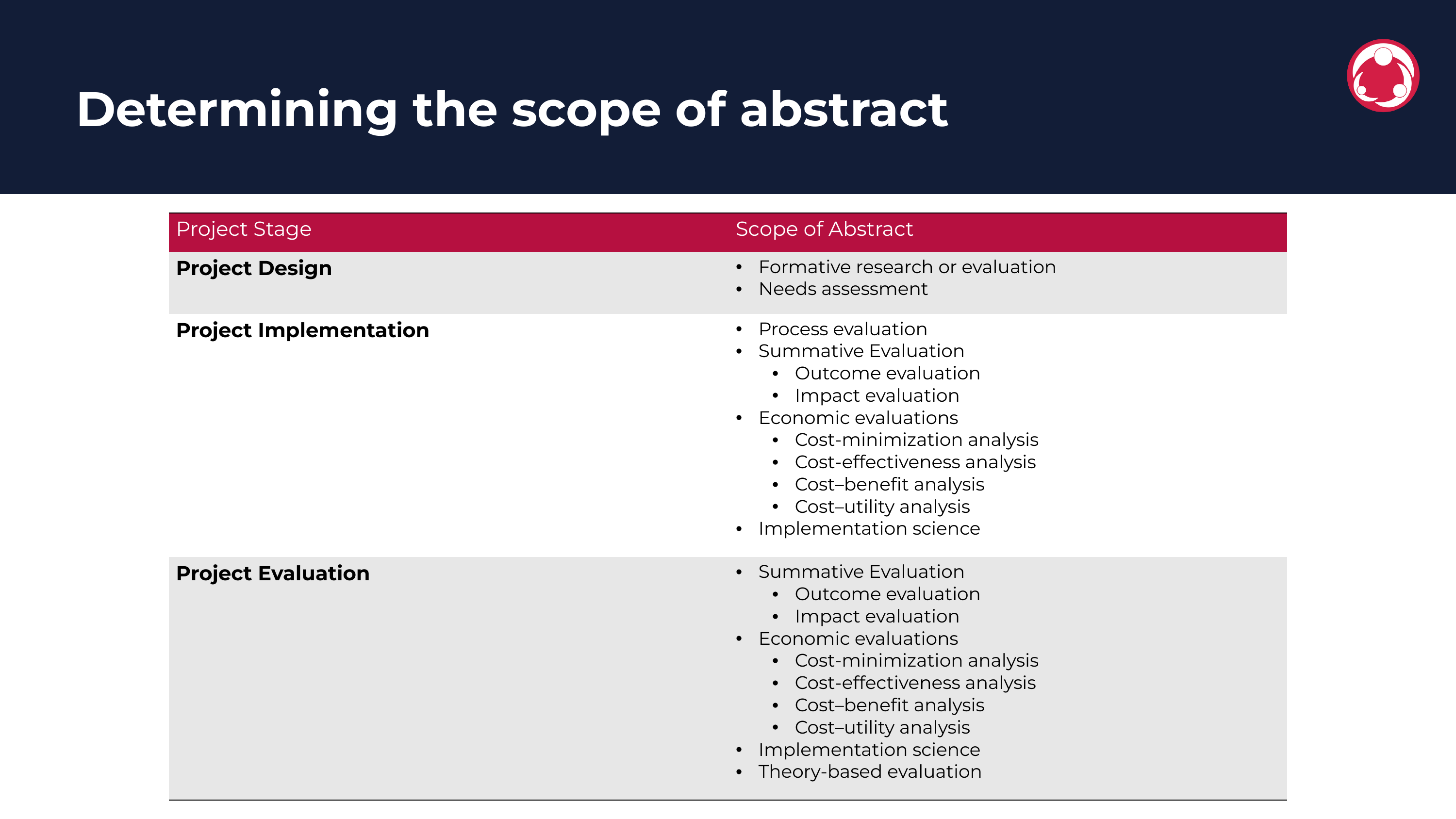

Determining the scope of abstract
| Project Stage | Scope of Abstract |
| --- | --- |
| Project Design | Formative research or evaluation Needs assessment |
| Project Implementation | Process evaluation Summative Evaluation Outcome evaluation Impact evaluation Economic evaluations Cost-minimization analysis Cost-effectiveness analysis Cost–benefit analysis Cost–utility analysis Implementation science |
| Project Evaluation | Summative Evaluation Outcome evaluation Impact evaluation Economic evaluations Cost-minimization analysis Cost-effectiveness analysis Cost–benefit analysis Cost–utility analysis Implementation science Theory-based evaluation |